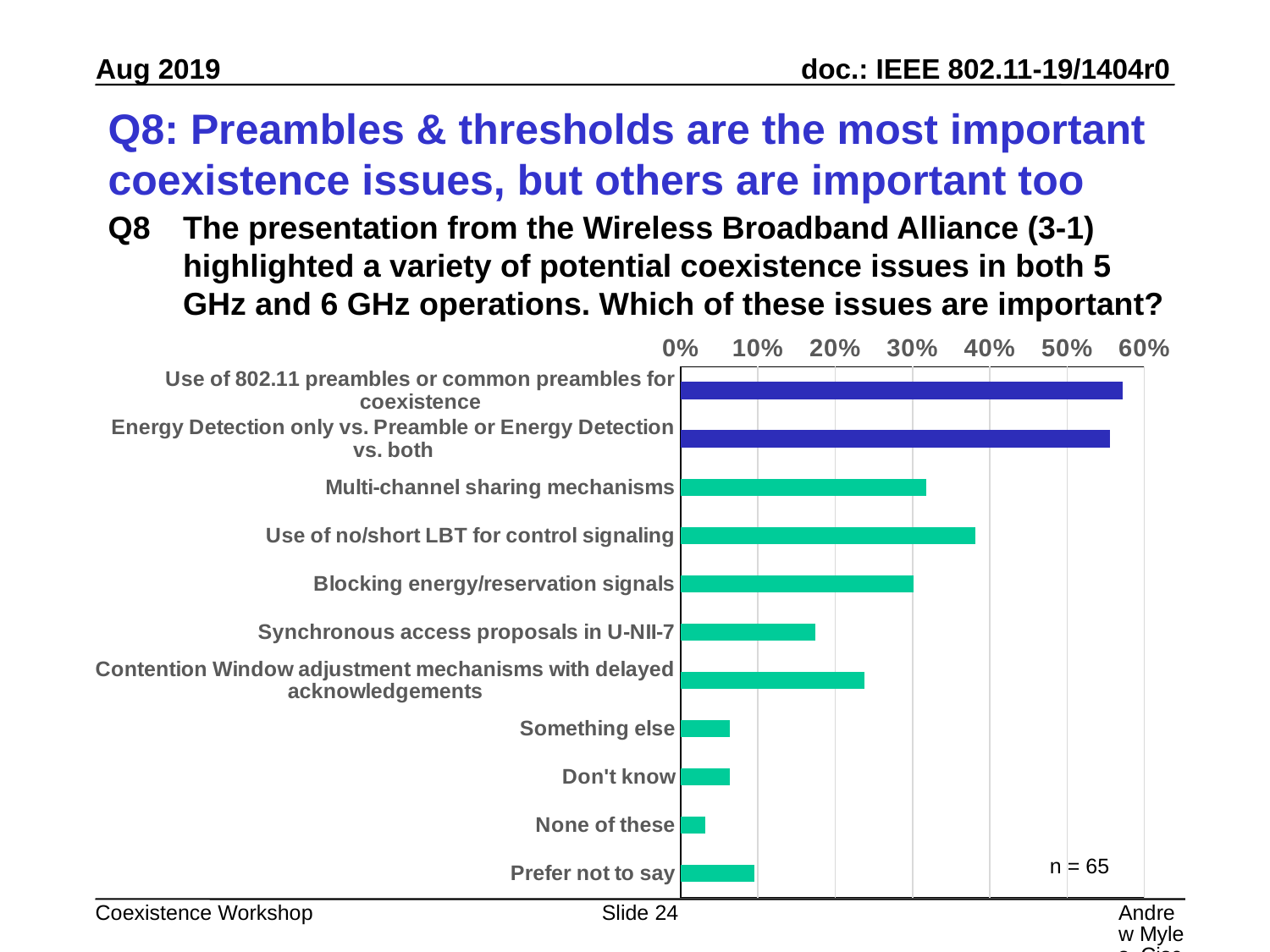

# Q8: Preambles & thresholds are the most important coexistence issues, but others are important too
Q8 	The presentation from the Wireless Broadband Alliance (3-1) highlighted a variety of potential coexistence issues in both 5 GHz and 6 GHz operations. Which of these issues are important?

### Chart

| Category | Responses |
|---|---|
| Use of 802.11 preambles or common preambles for coexistence | 0.5714285714285714 |
| Energy Detection only vs. Preamble or Energy Detection vs. both | 0.5555555555555556 |
| Multi-channel sharing mechanisms | 0.31746031746031744 |
| Use of no/short LBT for control signaling | 0.38095238095238093 |
| Blocking energy/reservation signals | 0.30158730158730157 |
| Synchronous access proposals in U-NII-7 | 0.1746031746031746 |
| Contention Window adjustment mechanisms with delayed acknowledgements | 0.23809523809523808 |
| Something else | 0.06349206349206349 |
| Don't know | 0.06349206349206349 |
| None of these | 0.031746031746031744 |
| Prefer not to say | 0.09523809523809523 |
n = 65
Slide 24
Andrew Myles, Cisco